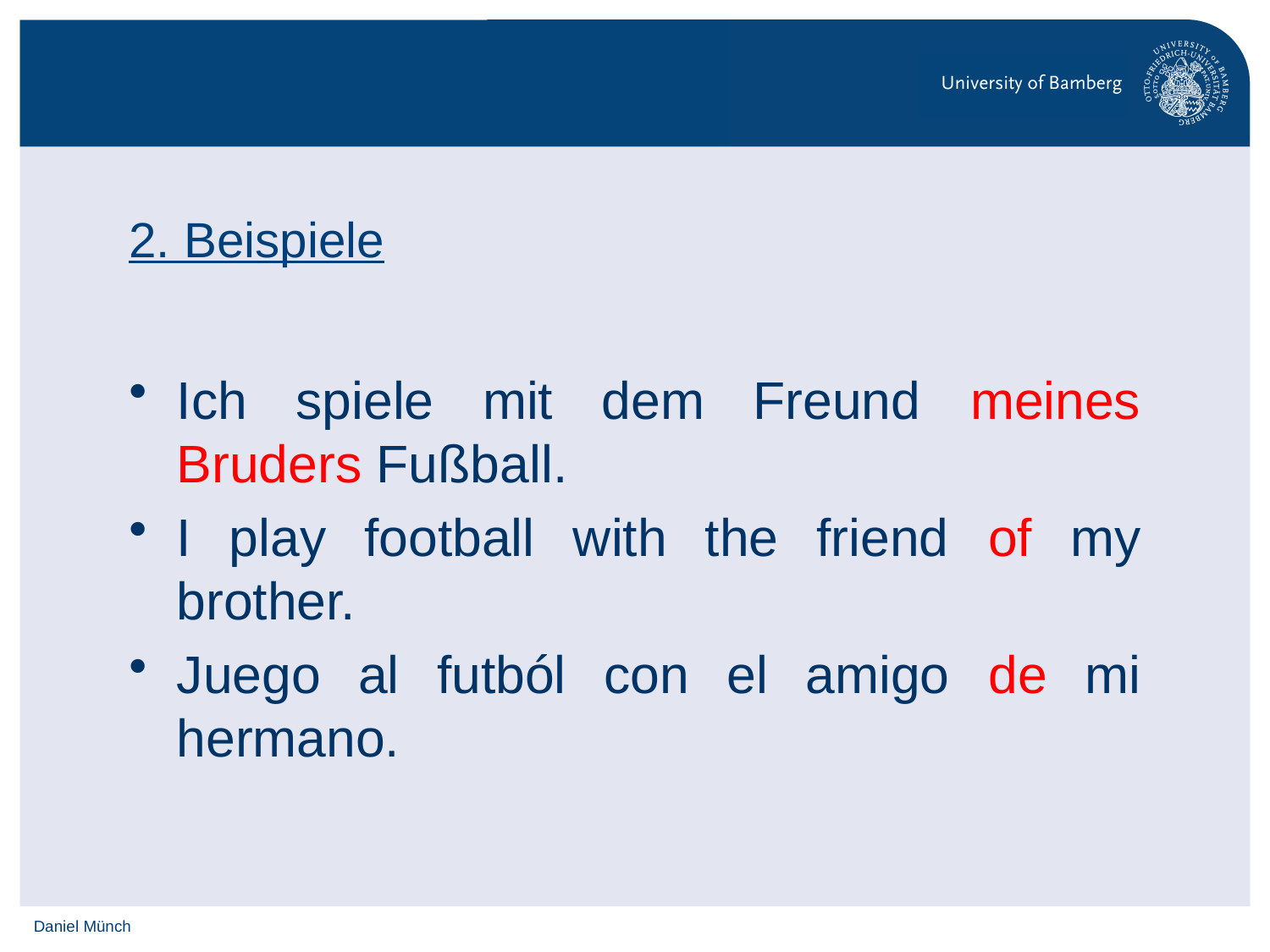

# 2. Beispiele
Ich spiele mit dem Freund meines Bruders Fußball.
I play football with the friend of my brother.
Juego al futból con el amigo de mi hermano.